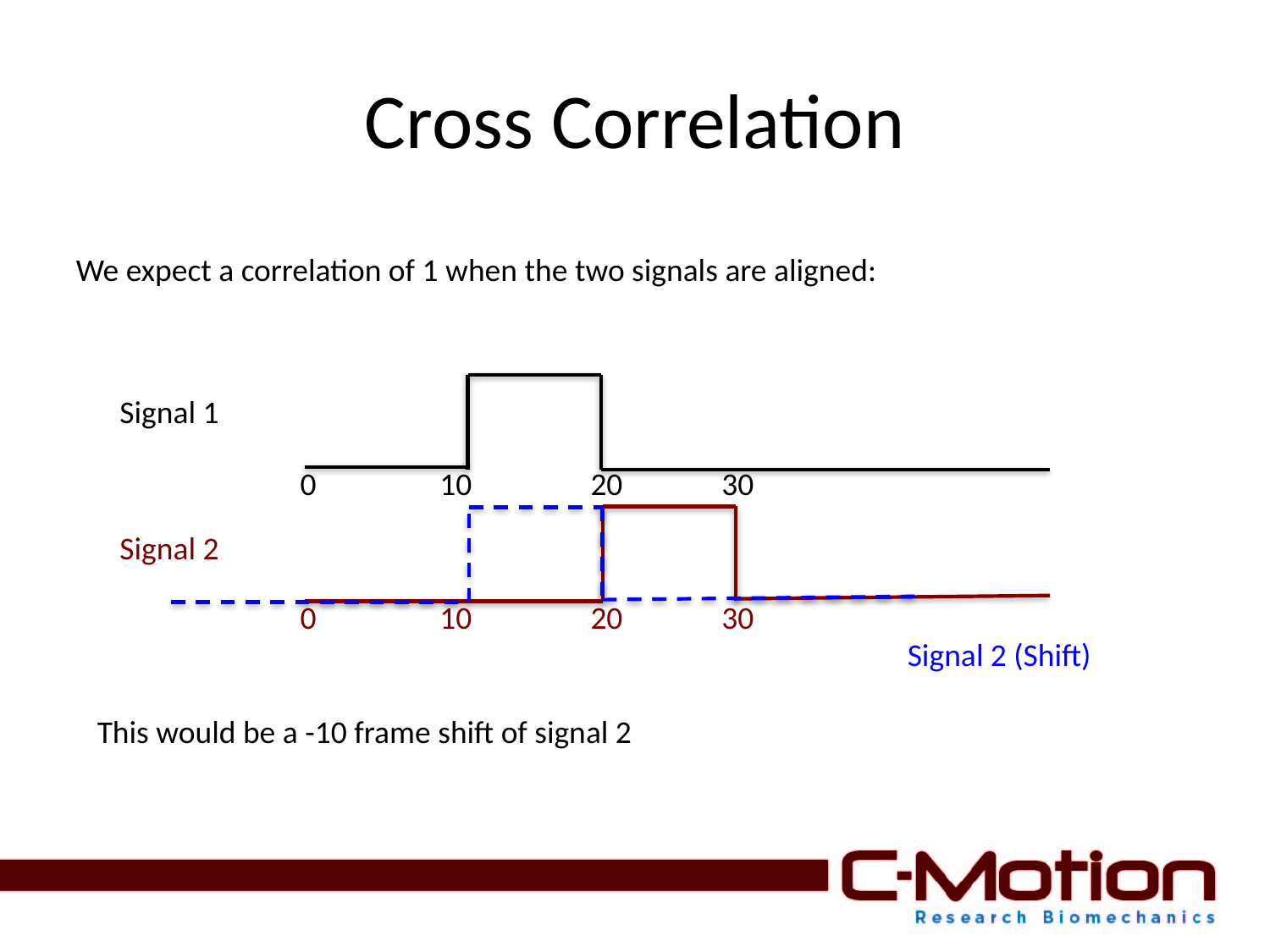

# Cross Correlation
We expect a correlation of 1 when the two signals are aligned:
Signal 1
0
10
20
30
Signal 2
0
10
20
30
Signal 2 (Shift)
This would be a -10 frame shift of signal 2